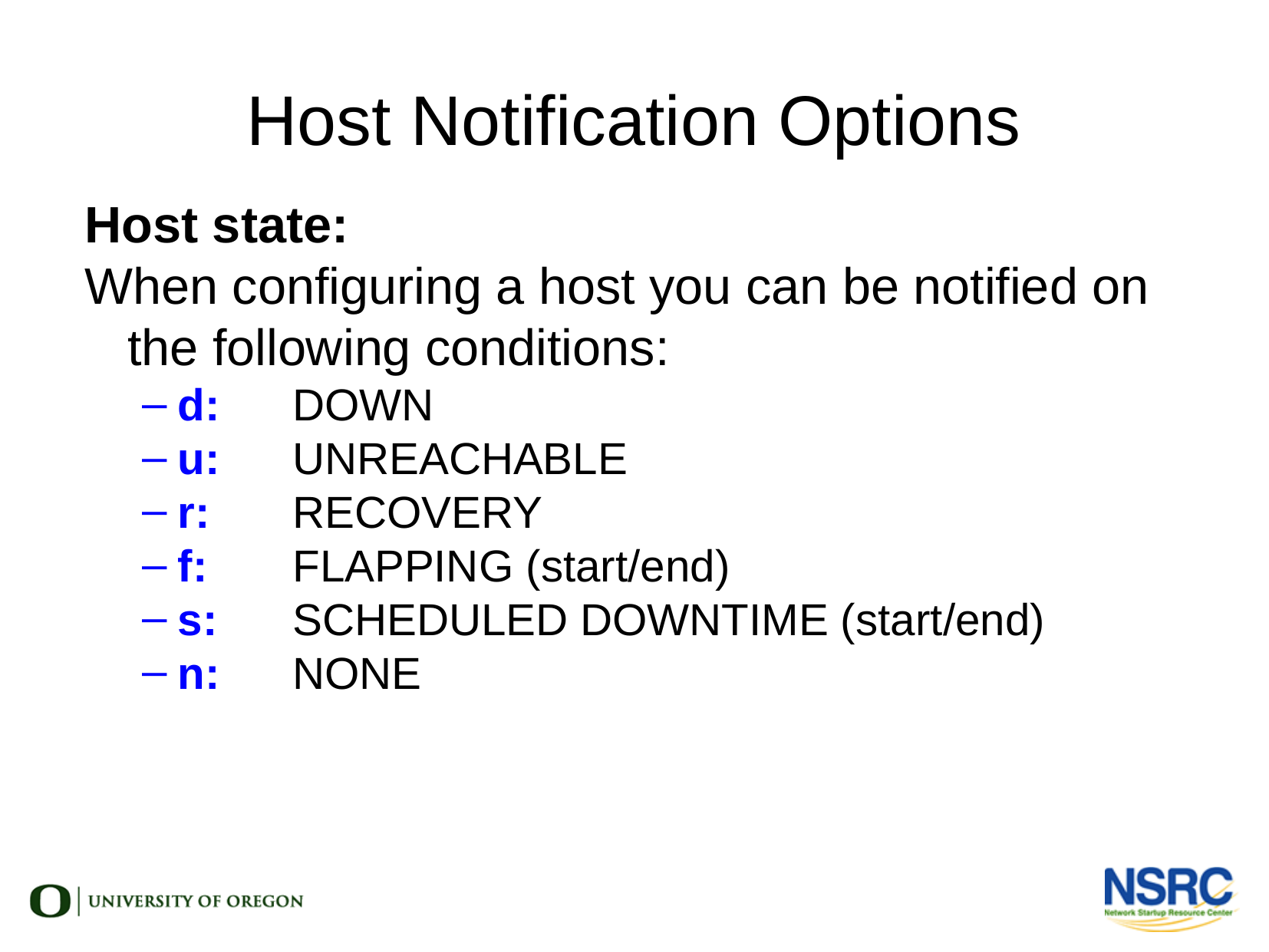

Host Notification Options
Host state:
When configuring a host you can be notified on the following conditions:
d:	DOWN
u:	UNREACHABLE
r:	RECOVERY
f:	FLAPPING (start/end)
s:	SCHEDULED DOWNTIME (start/end)
n:	NONE